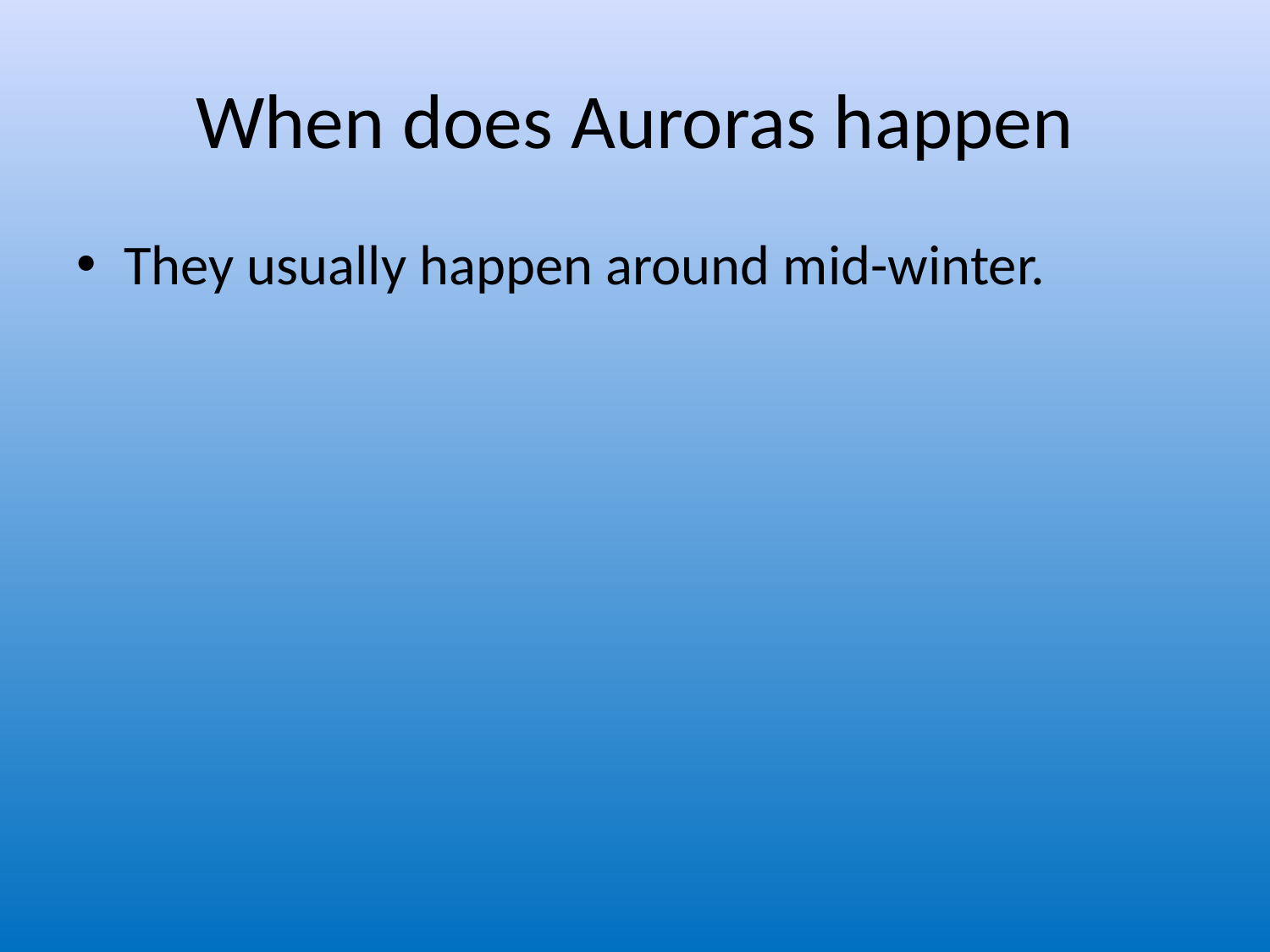

# When does Auroras happen
They usually happen around mid-winter.